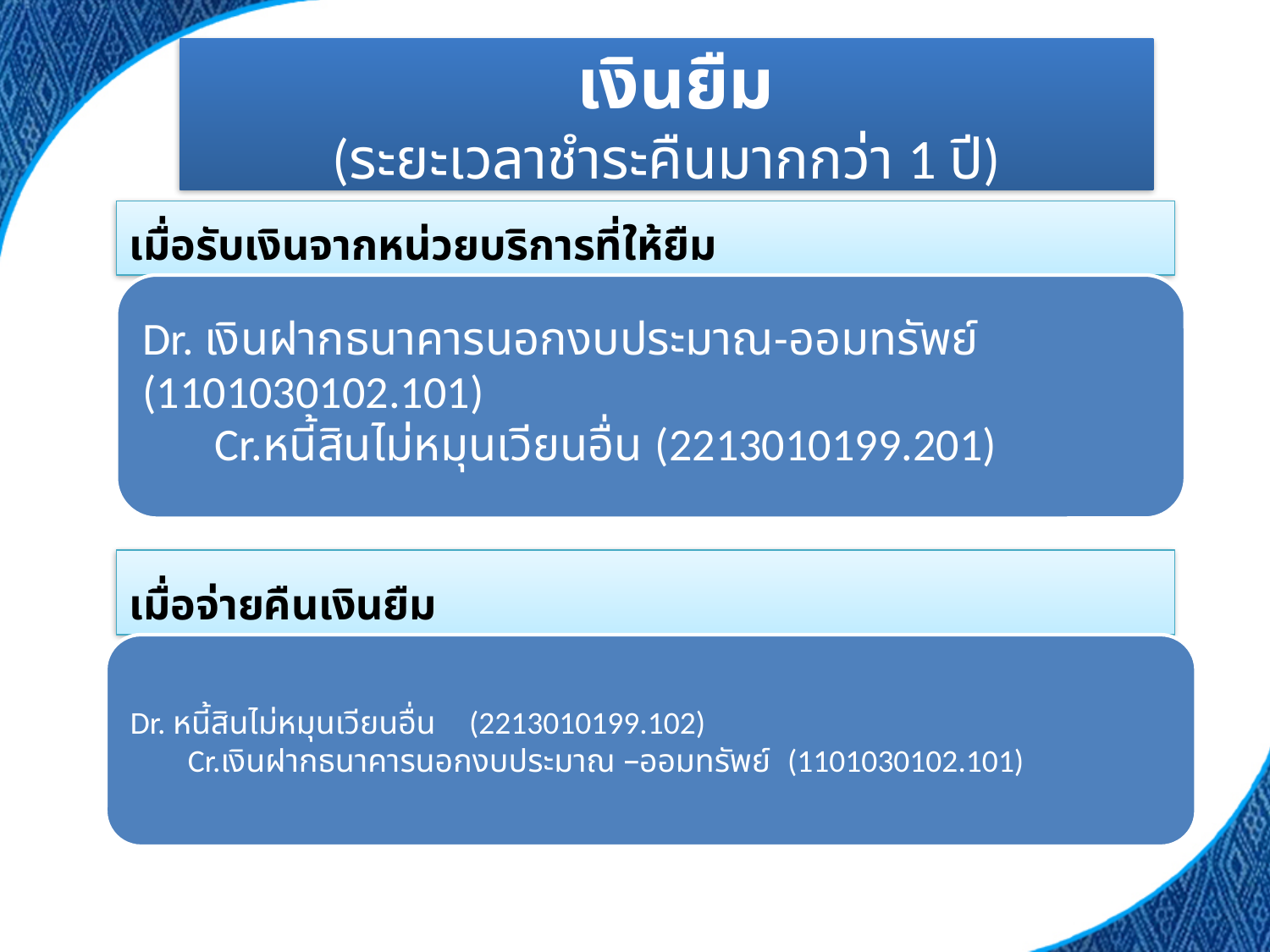

# เงินยืม (ระยะเวลาชำระคืนมากกว่า 1 ปี)
เมื่อรับเงินจากหน่วยบริการที่ให้ยืม
Dr. เงินฝากธนาคารนอกงบประมาณ-ออมทรัพย์   (1101030102.101)
เมื่อจ่ายคืนเงินยืม
        Cr.เงินฝากธนาคารนอกงบประมาณ –ออมทรัพย์  (1101030102.101)